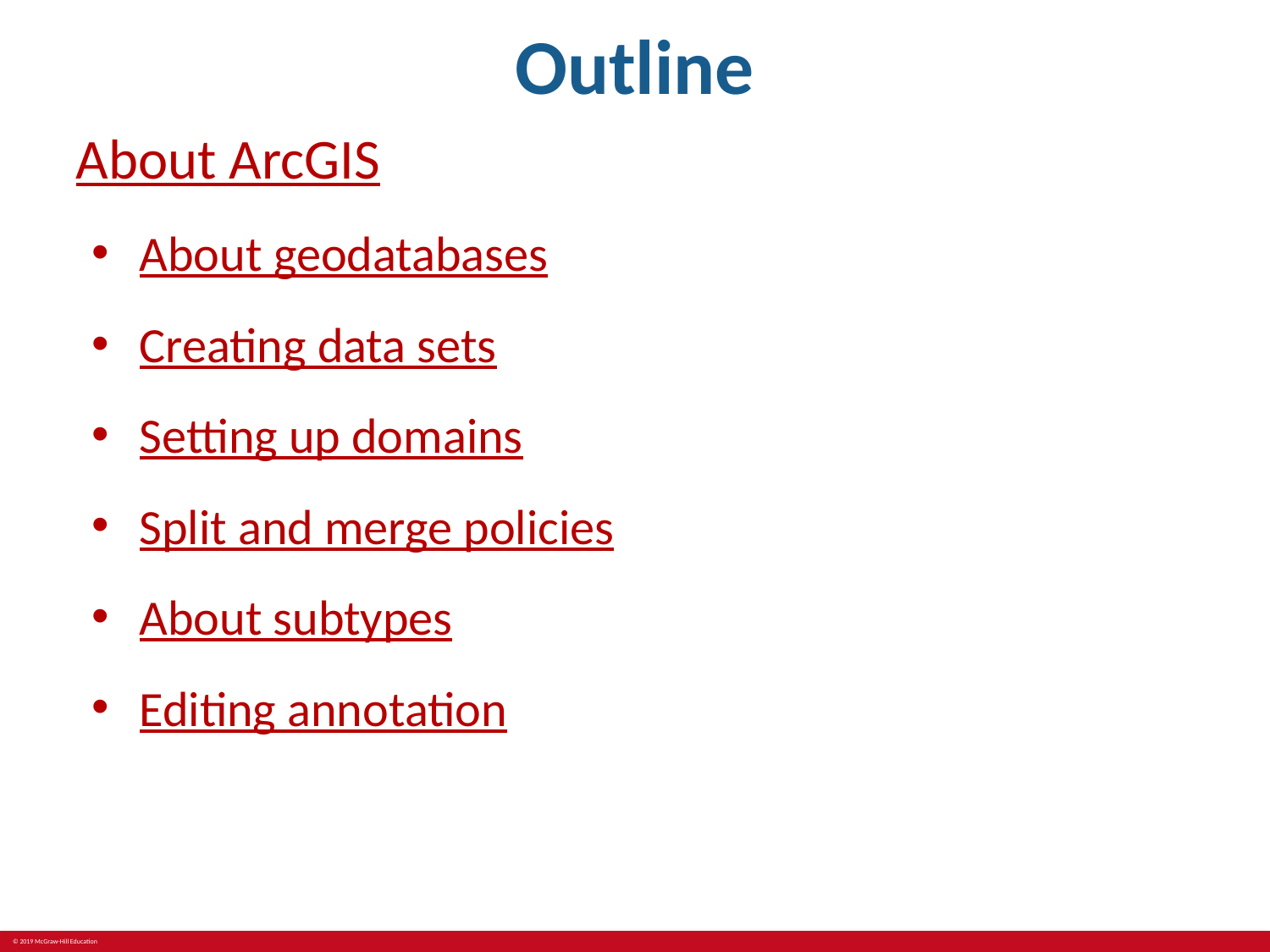

# Outline
About ArcGIS
About geodatabases
Creating data sets
Setting up domains
Split and merge policies
About subtypes
Editing annotation